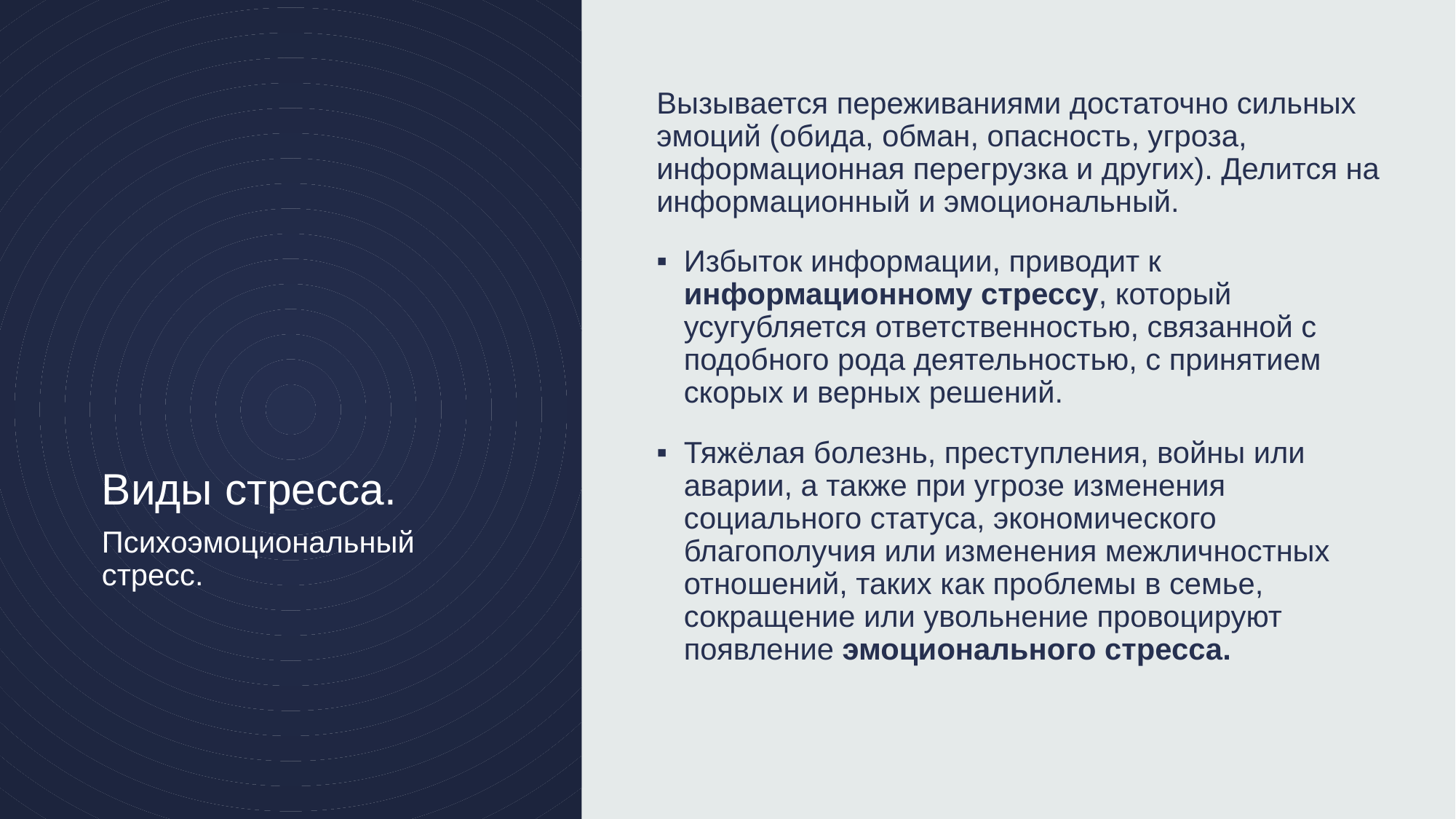

Вызывается переживаниями достаточно сильных эмоций (обида, обман, опасность, угроза, информационная перегрузка и других). Делится на  информационный и эмоциональный.
Избыток информации, приводит к информационному стрессу, который усугубляется ответственностью, связанной с подобного рода деятельностью, с принятием скорых и верных решений.
Тяжёлая болезнь, преступления, войны или аварии, а также при угрозе изменения социального статуса, экономического благополучия или изменения межличностных отношений, таких как проблемы в семье, сокращение или увольнение провоцируют появление эмоционального стресса.
# Виды стресса.
Психоэмоциональный стресс.